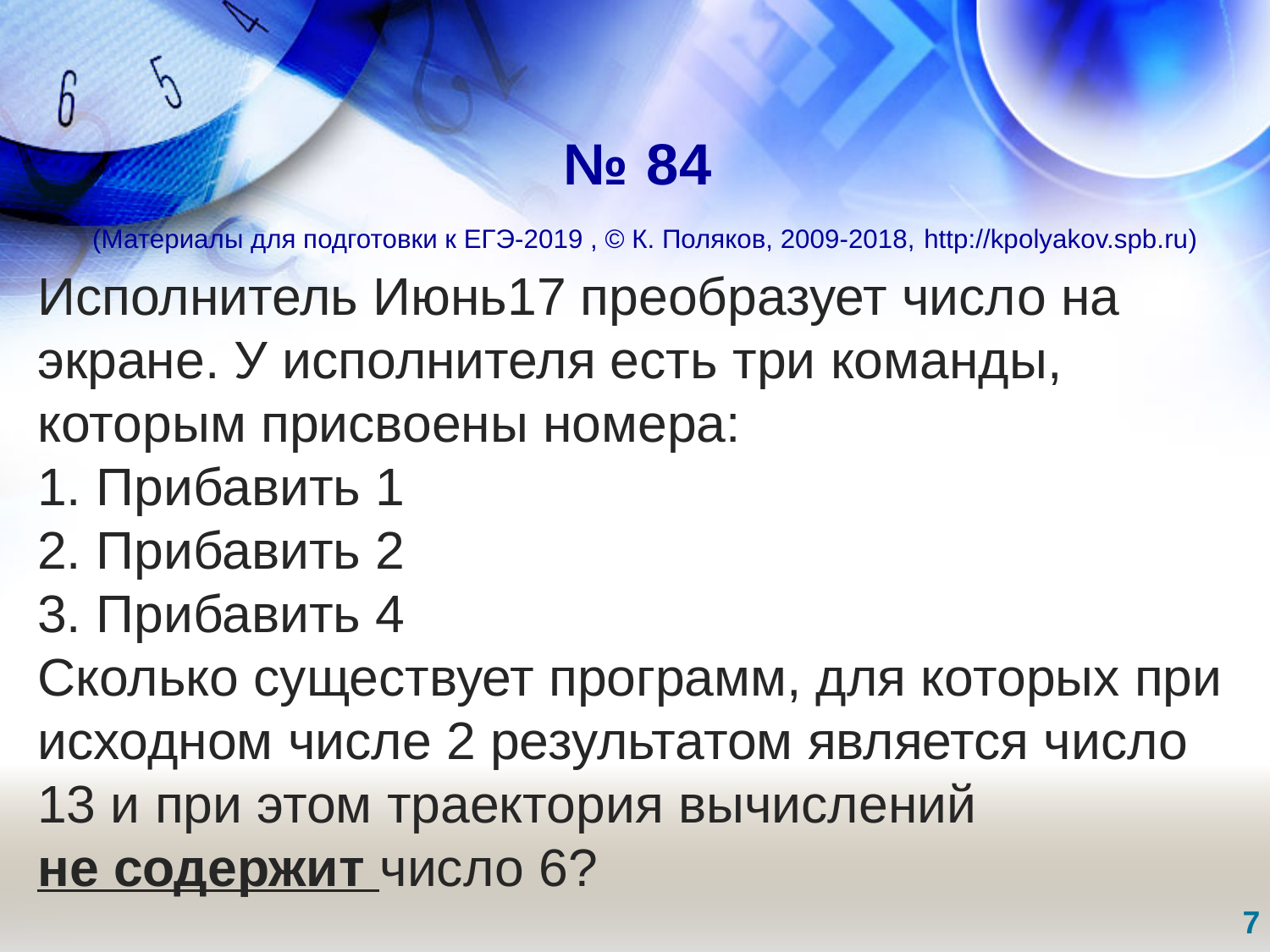

№ 84
(Материалы для подготовки к ЕГЭ-2019 , © К. Поляков, 2009-2018, http://kpolyakov.spb.ru)
Исполнитель Июнь17 преобразует число на экране. У исполнителя есть три команды, которым присвоены номера:
1. Прибавить 1
2. Прибавить 2
3. Прибавить 4
Сколько существует программ, для которых при исходном числе 2 результатом является число 13 и при этом траектория вычислений
не содержит число 6?
7